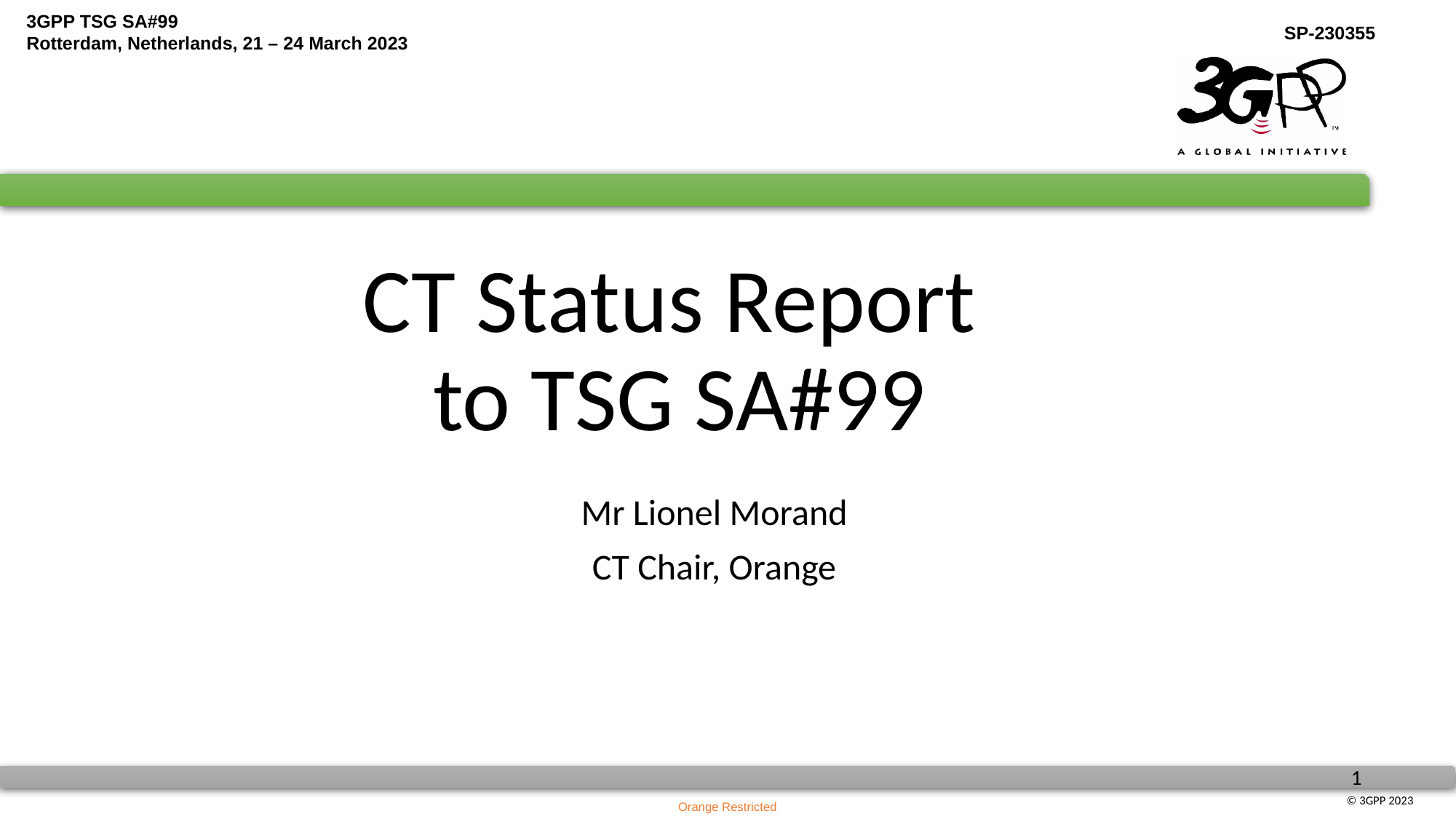

# CT Status Report to TSG SA#99
Mr Lionel Morand
CT Chair, Orange